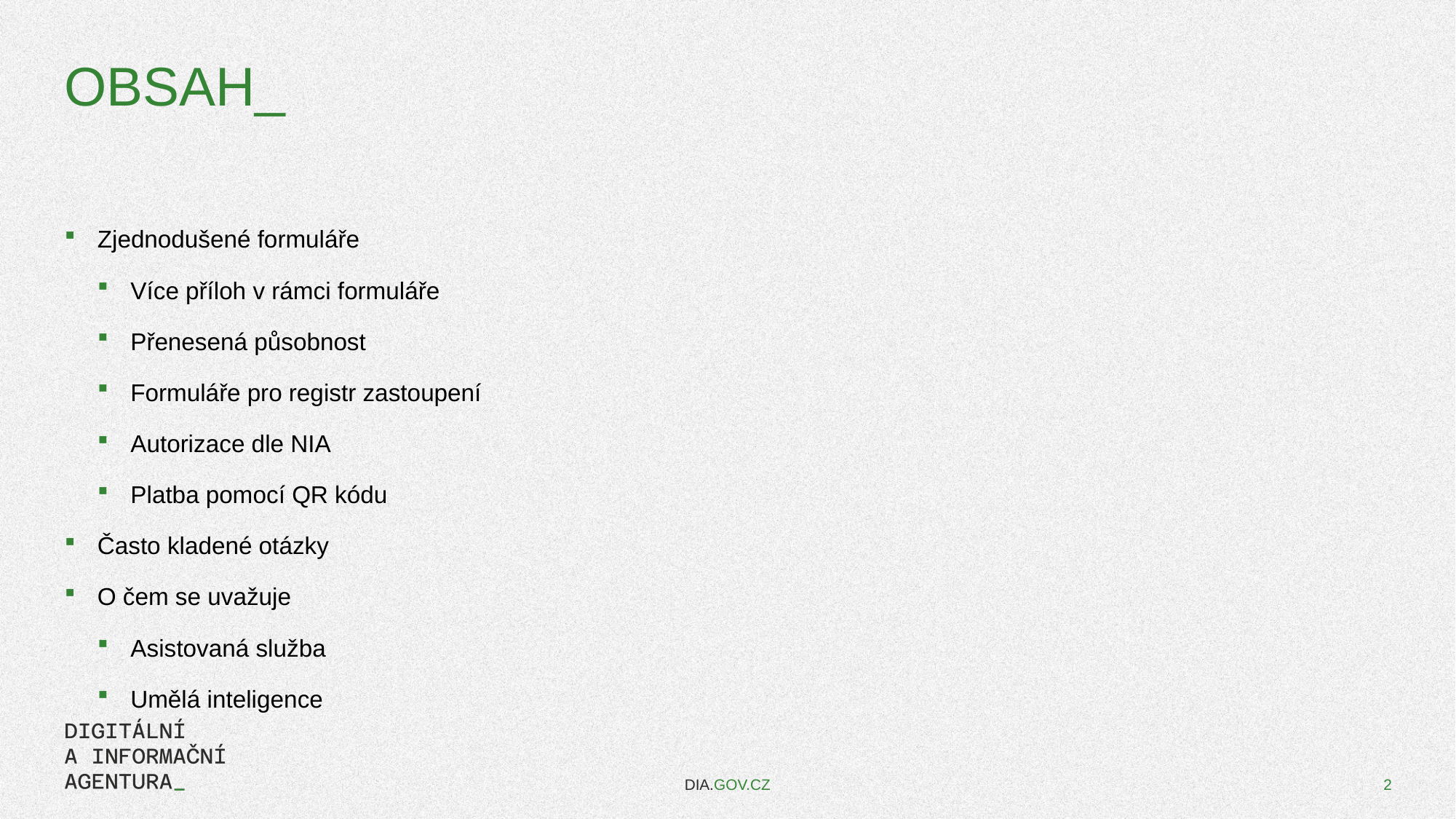

# Obsah_
Zjednodušené formuláře
Více příloh v rámci formuláře
Přenesená působnost
Formuláře pro registr zastoupení
Autorizace dle NIA
Platba pomocí QR kódu
Často kladené otázky
O čem se uvažuje
Asistovaná služba
Umělá inteligence

DIA.GOV.CZ
2